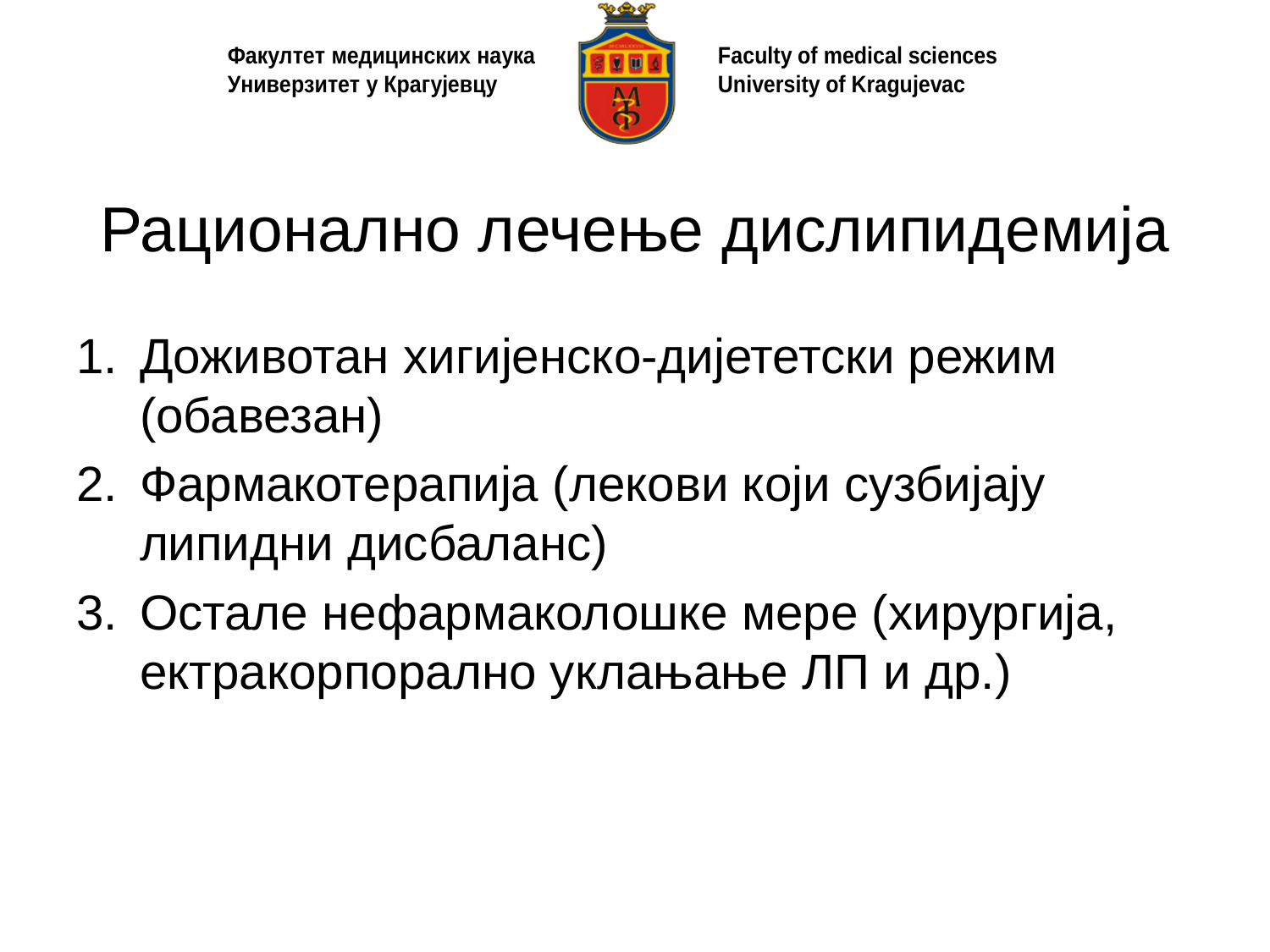

# Рационално лечење дислипидемија
Доживотан хигијенско-дијететски режим (обавезан)
Фармакотерапија (лекови који сузбијају липидни дисбаланс)
Остале нефармаколошке мере (хирургија, ектракорпорално уклањање ЛП и др.)